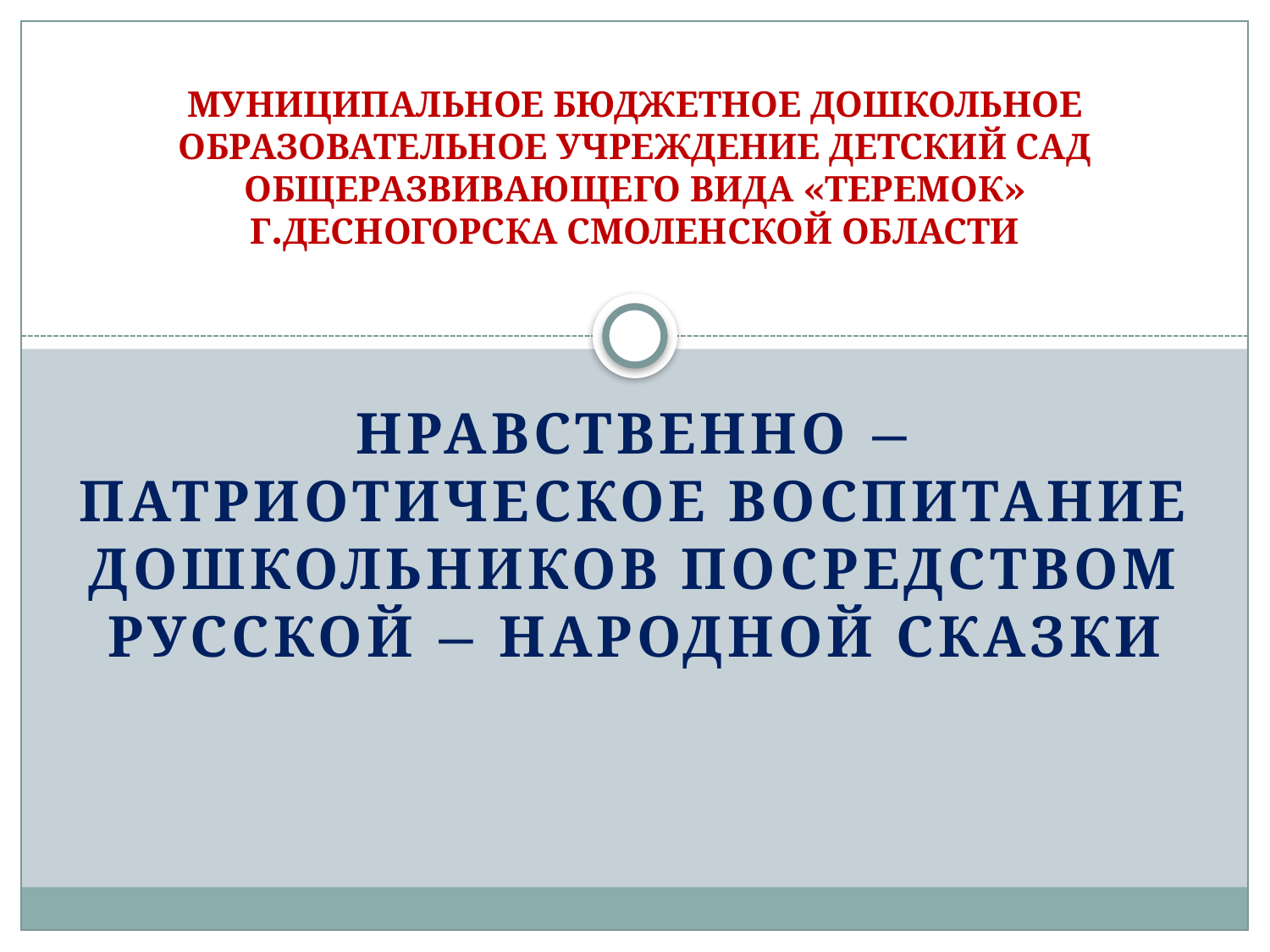

# МУНИЦИПАЛЬНОЕ БЮДЖЕТНОЕ ДОШКОЛЬНОЕ ОБРАЗОВАТЕЛЬНОЕ УЧРЕЖДЕНИЕ ДЕТСКИЙ САД ОБЩЕРАЗВИВАЮЩЕГО ВИДА «ТЕРЕМОК» Г.ДЕСНОГОРСКА СМОЛЕНСКОЙ ОБЛАСТИ
Нравственно – патриотическое воспитание дошкольников посредством русской – народной сказки